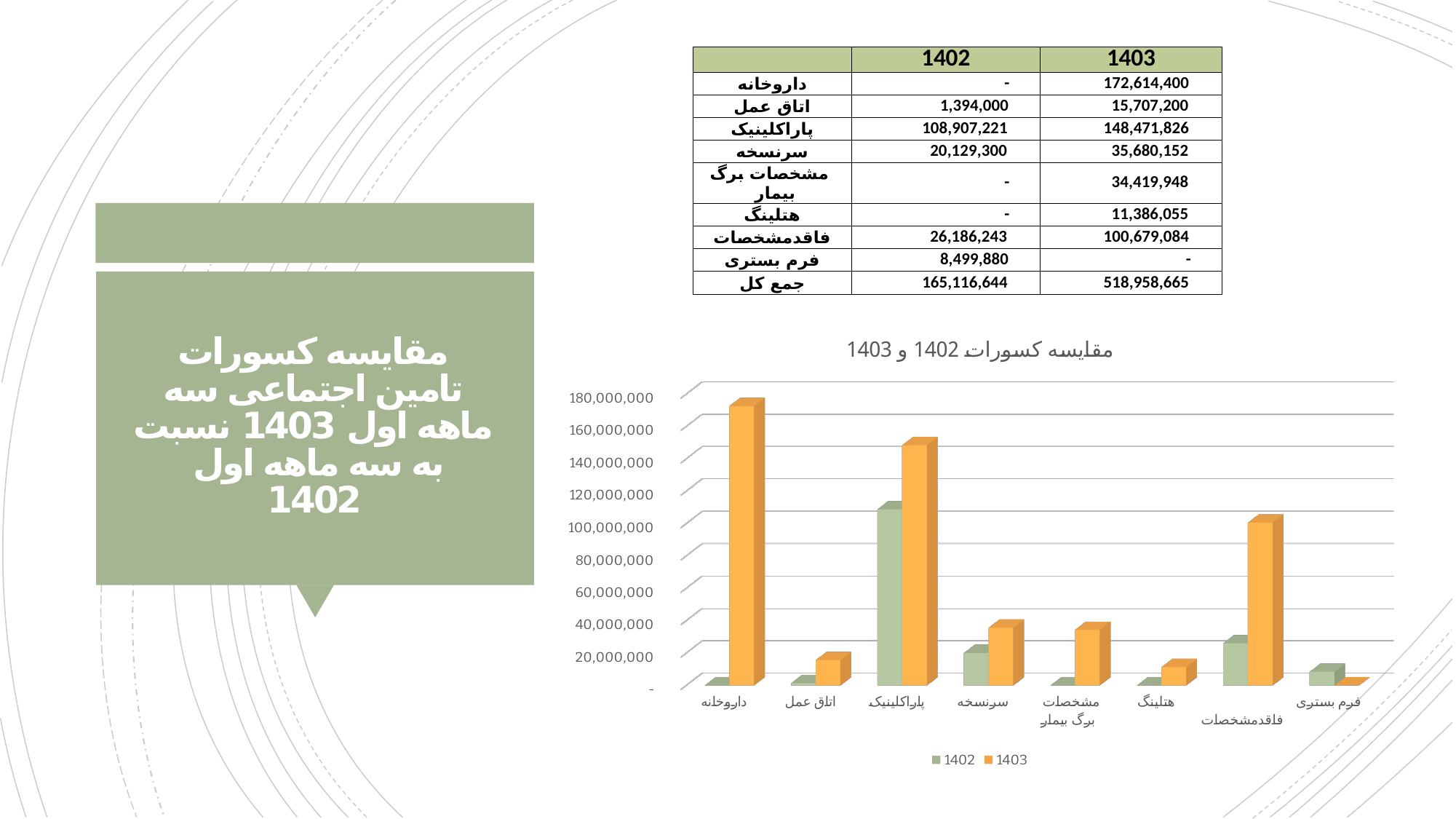

|  | 1402 | 1403 |
| --- | --- | --- |
| داروخانه | - | 172,614,400 |
| اتاق عمل | 1,394,000 | 15,707,200 |
| پاراکلینیک | 108,907,221 | 148,471,826 |
| سرنسخه | 20,129,300 | 35,680,152 |
| مشخصات برگ بیمار | - | 34,419,948 |
| هتلینگ | - | 11,386,055 |
| فاقدمشخصات | 26,186,243 | 100,679,084 |
| فرم بستری | 8,499,880 | - |
| جمع کل | 165,116,644 | 518,958,665 |
# مقایسه کسورات تامین اجتماعی سه ماهه اول 1403 نسبت به سه ماهه اول  1402

[unsupported chart]